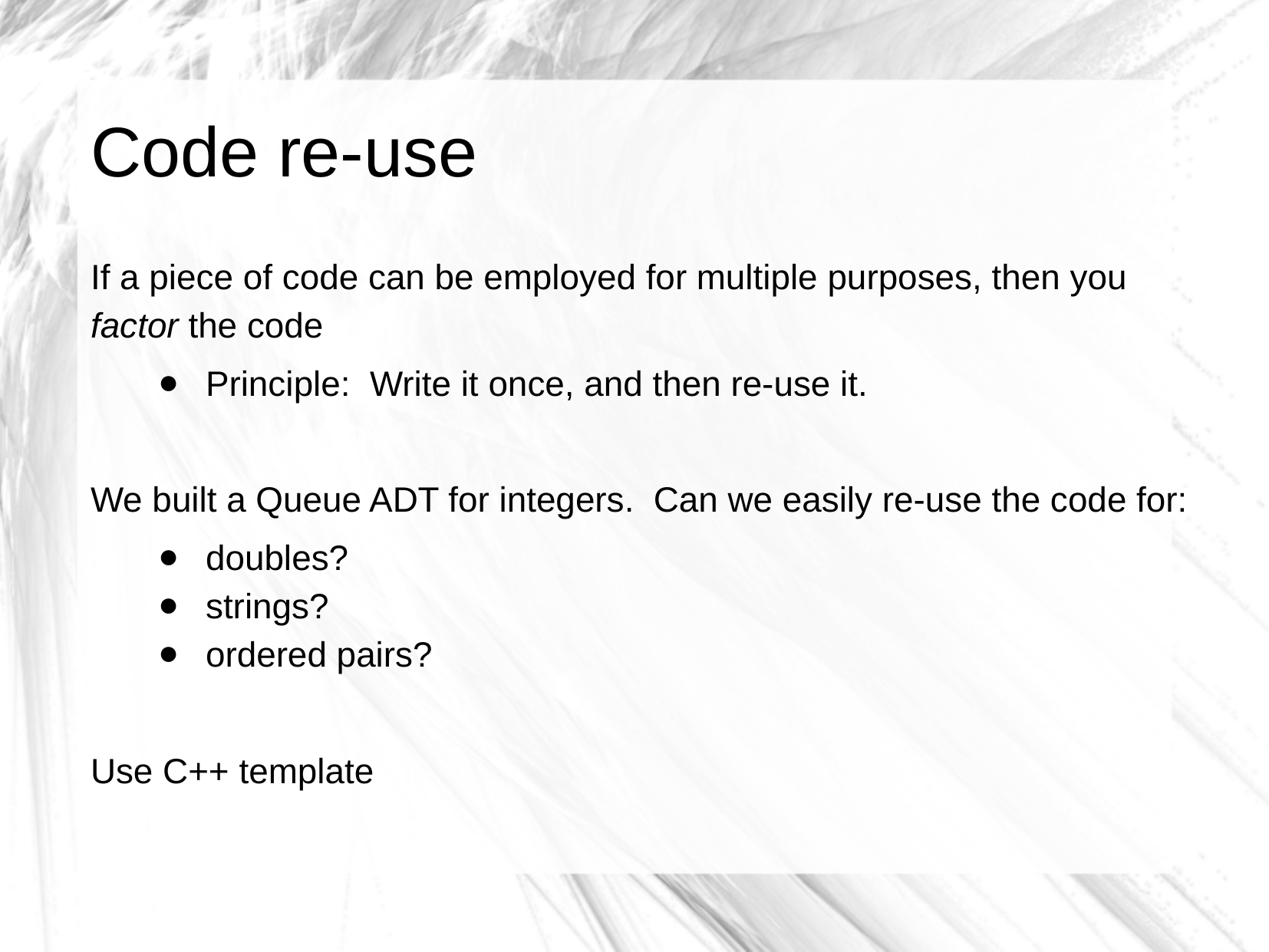

# Code re-use
If a piece of code can be employed for multiple purposes, then you factor the code
Principle:  Write it once, and then re-use it.

We built a Queue ADT for integers.  Can we easily re-use the code for:
doubles?
strings?
ordered pairs?

Use C++ template